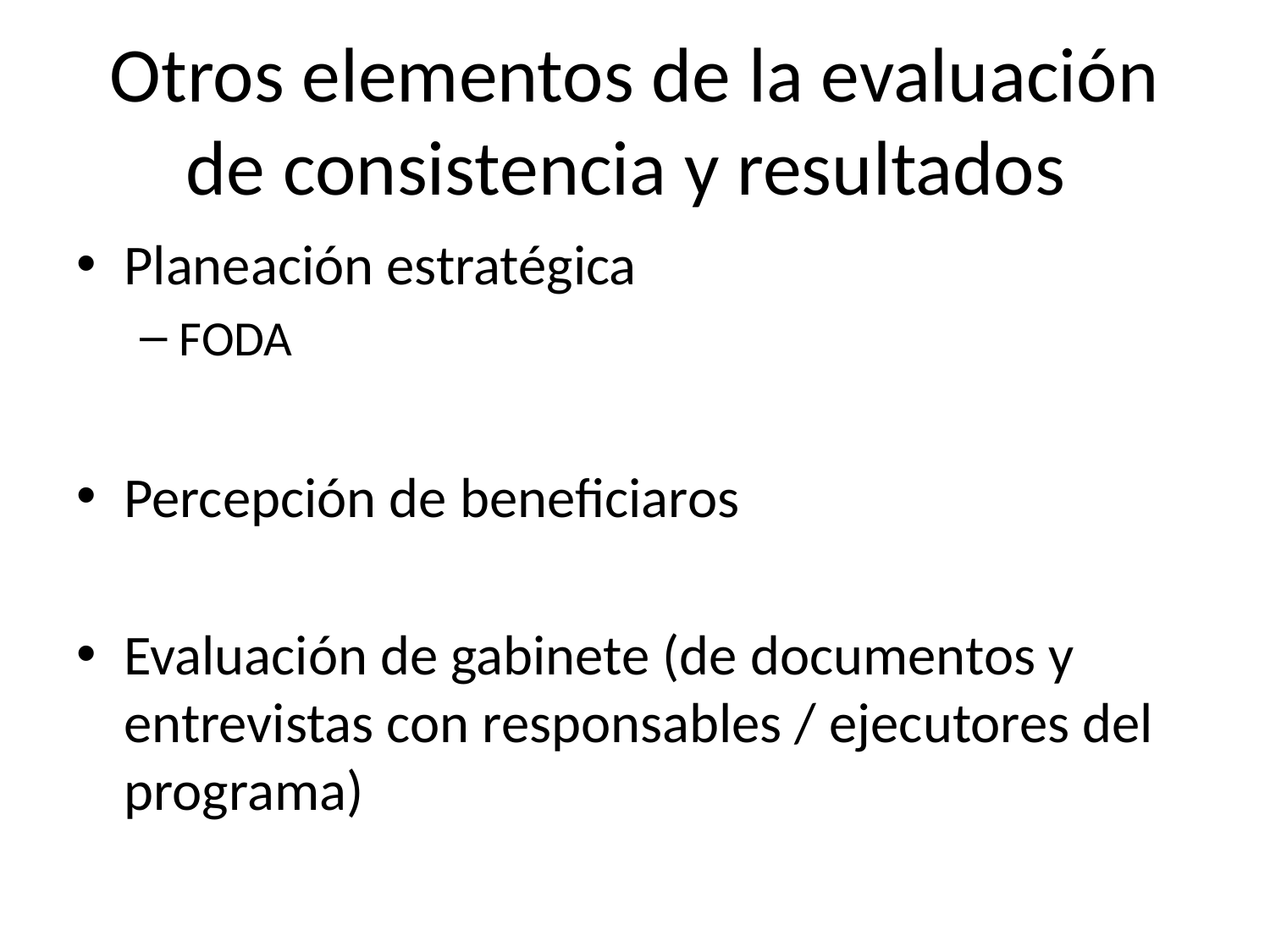

# Otros elementos de la evaluación de consistencia y resultados
Planeación estratégica
FODA

Percepción de beneficiaros

Evaluación de gabinete (de documentos y entrevistas con responsables / ejecutores del programa)